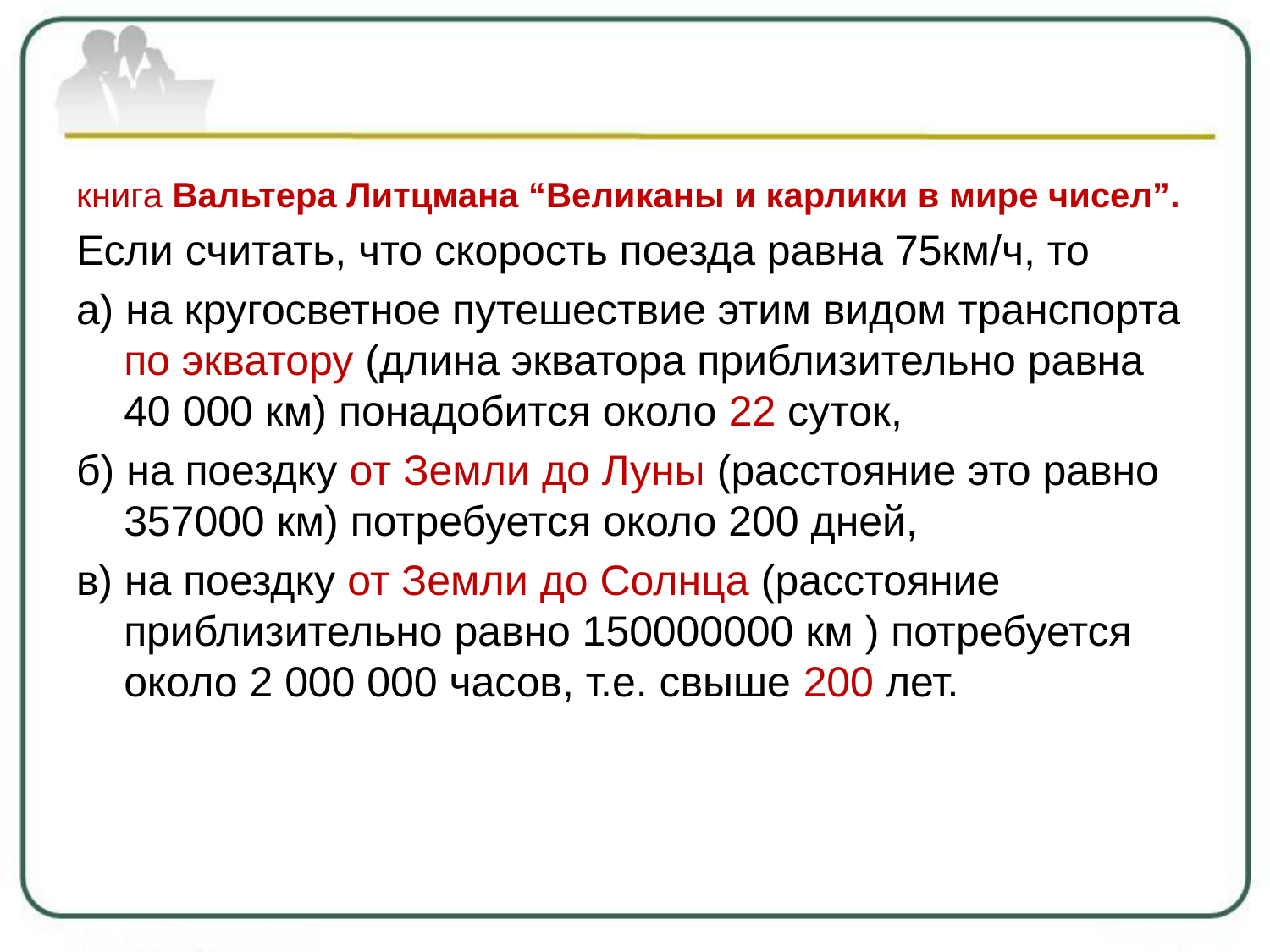

#
книга Вальтера Литцмана “Великаны и карлики в мире чисел”.
Если считать, что скорость поезда равна 75км/ч, то
а) на кругосветное путешествие этим видом транспорта по экватору (длина экватора приблизительно равна 40 000 км) понадобится около 22 суток,
б) на поездку от Земли до Луны (расстояние это равно 357000 км) потребуется около 200 дней,
в) на поездку от Земли до Солнца (расстояние приблизительно равно 150000000 км ) потребуется около 2 000 000 часов, т.е. свыше 200 лет.